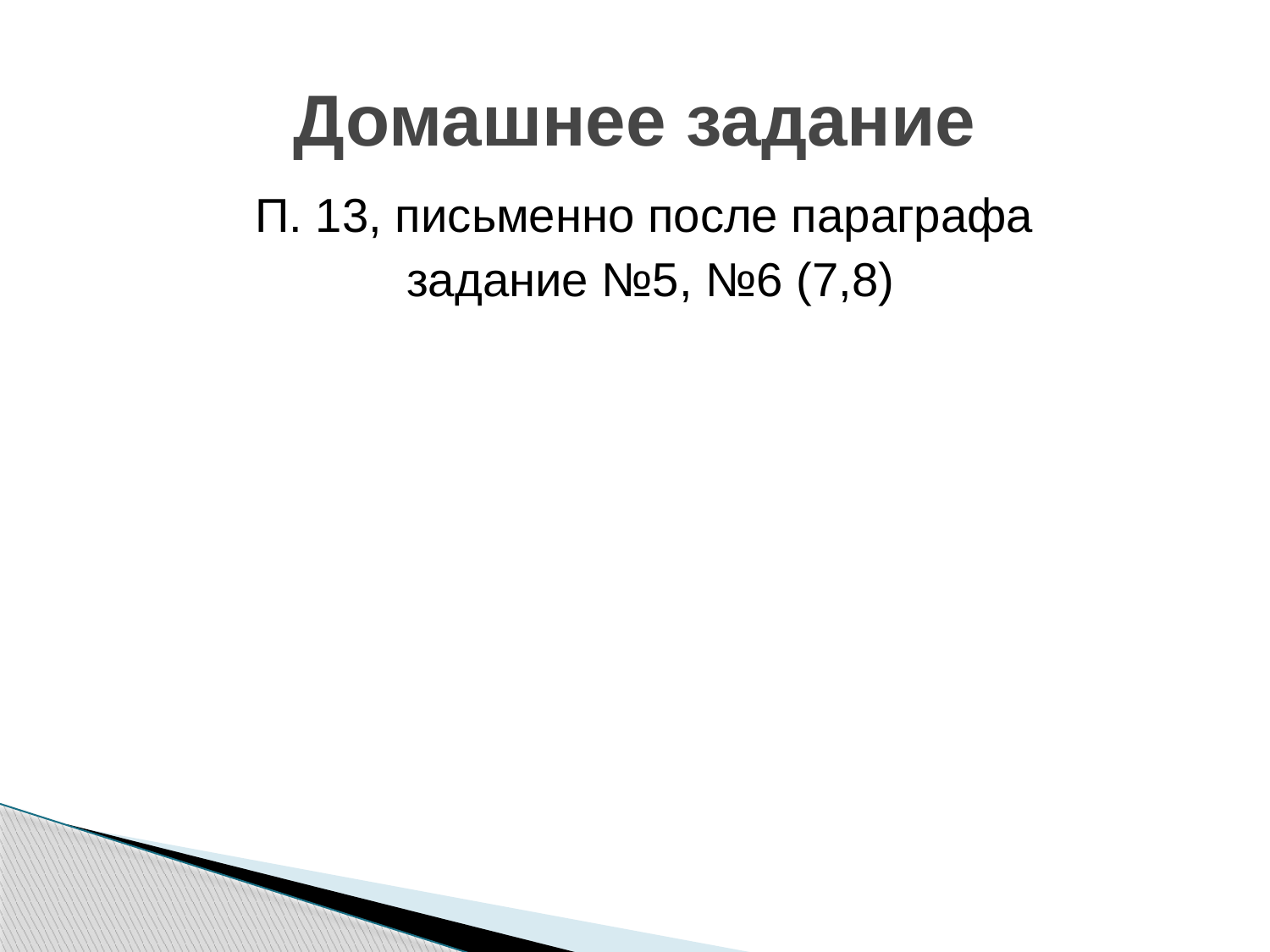

# Домашнее задание
П. 13, письменно после параграфа
задание №5, №6 (7,8)